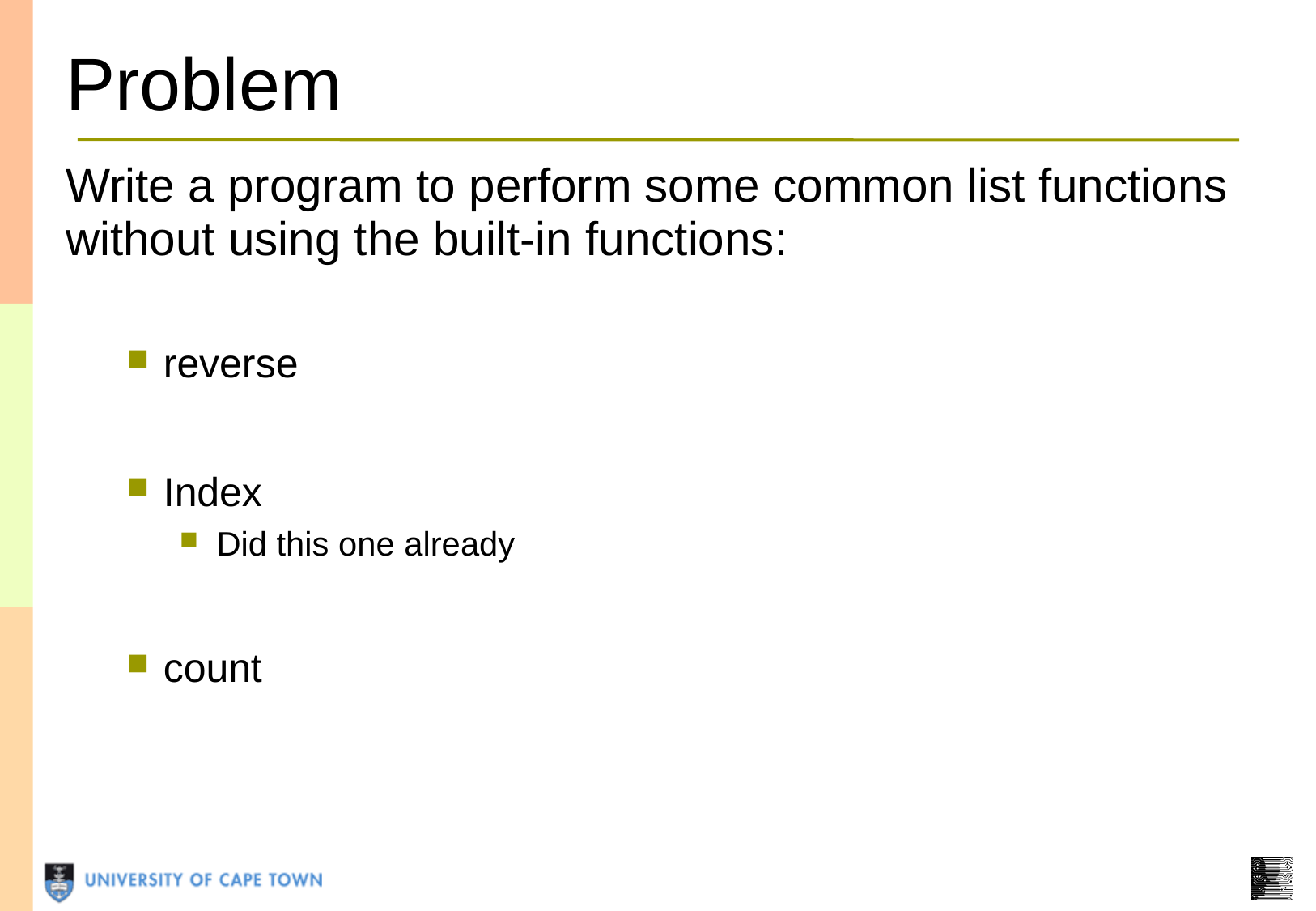

Problem
Write a program to perform some common list functions without using the built-in functions:

reverse

Index
Did this one already

count